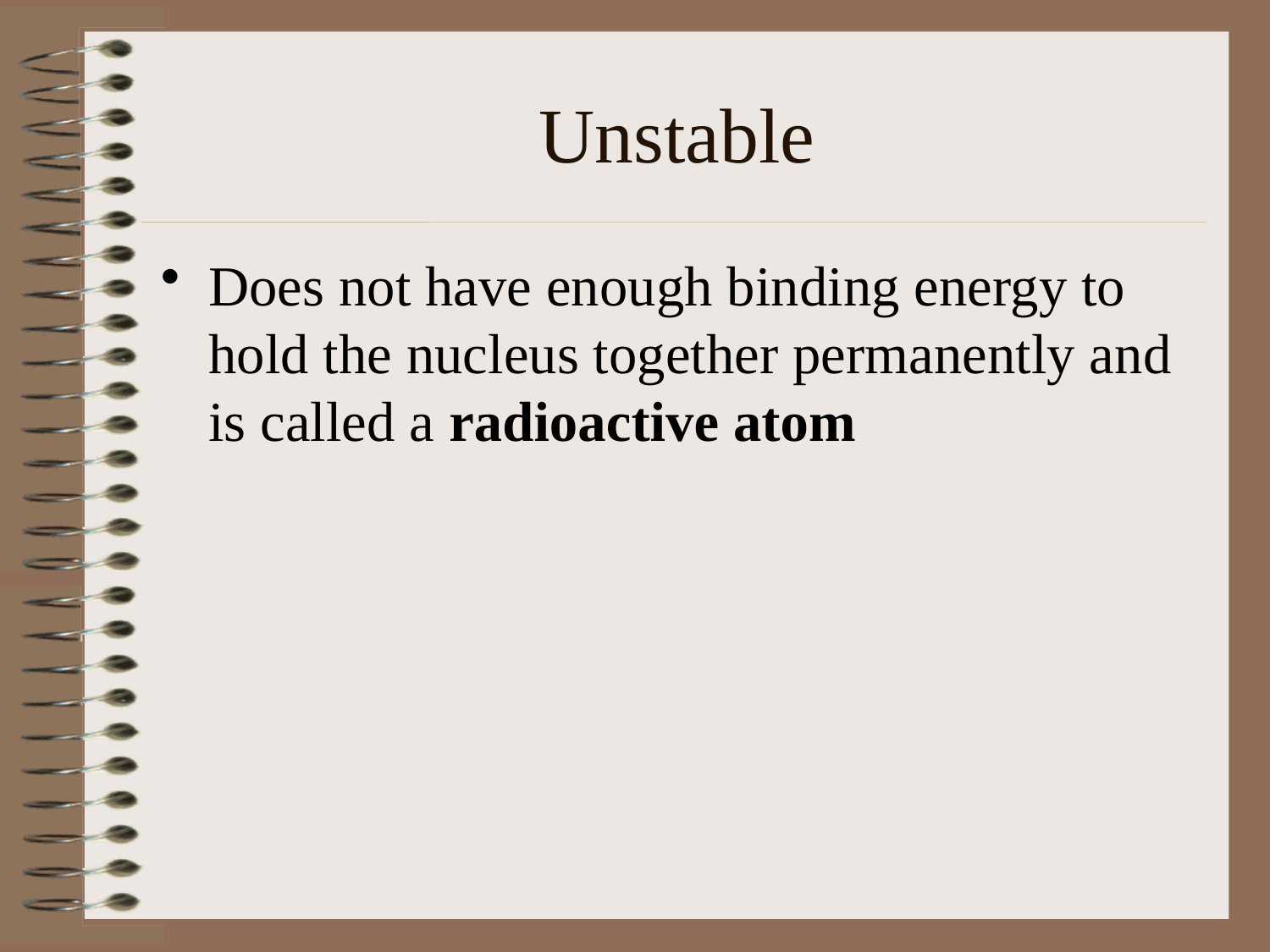

# Unstable
Does not have enough binding energy to hold the nucleus together permanently and is called a radioactive atom